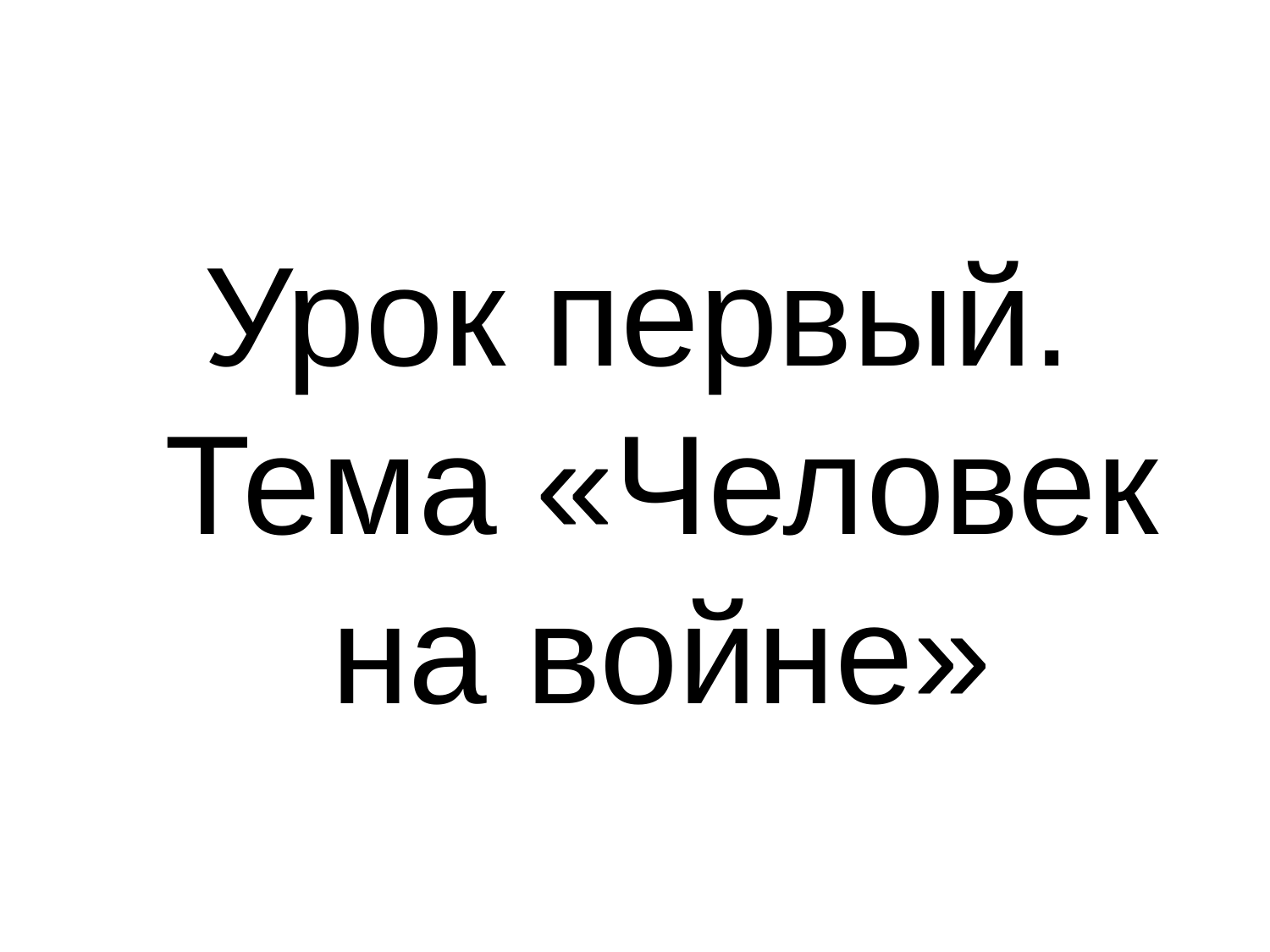

#
Урок первый. Тема «Человек на войне»